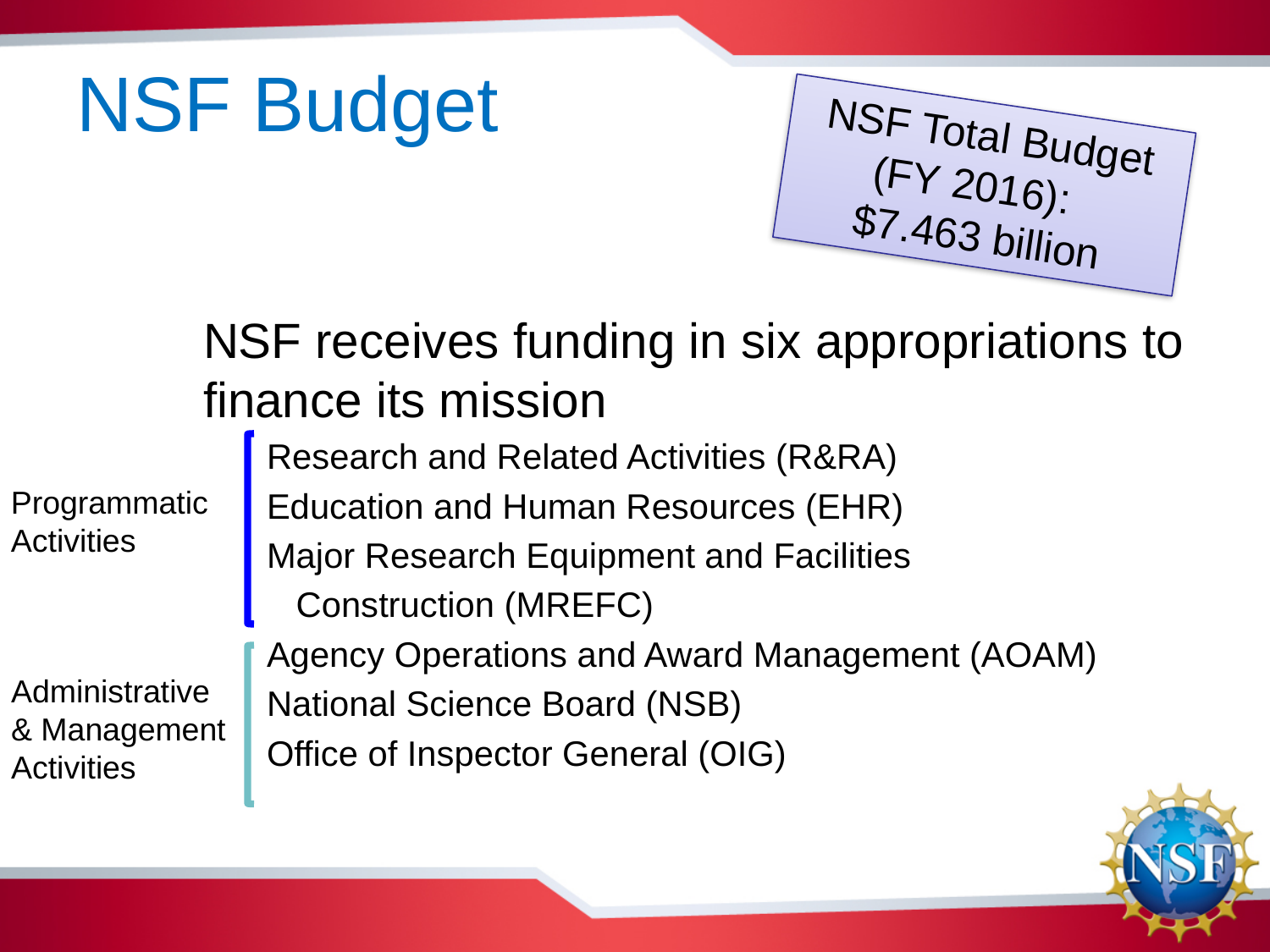

# NSF Budget
NSF Total Budget (FY 2016):
$7.463 billion
NSF receives funding in six appropriations to finance its mission
Research and Related Activities (R&RA)
Education and Human Resources (EHR)
Major Research Equipment and Facilities
   Construction (MREFC)
Agency Operations and Award Management (AOAM)
National Science Board (NSB)
Office of Inspector General (OIG)

Programmatic
Activities

Administrative
& Management
Activities